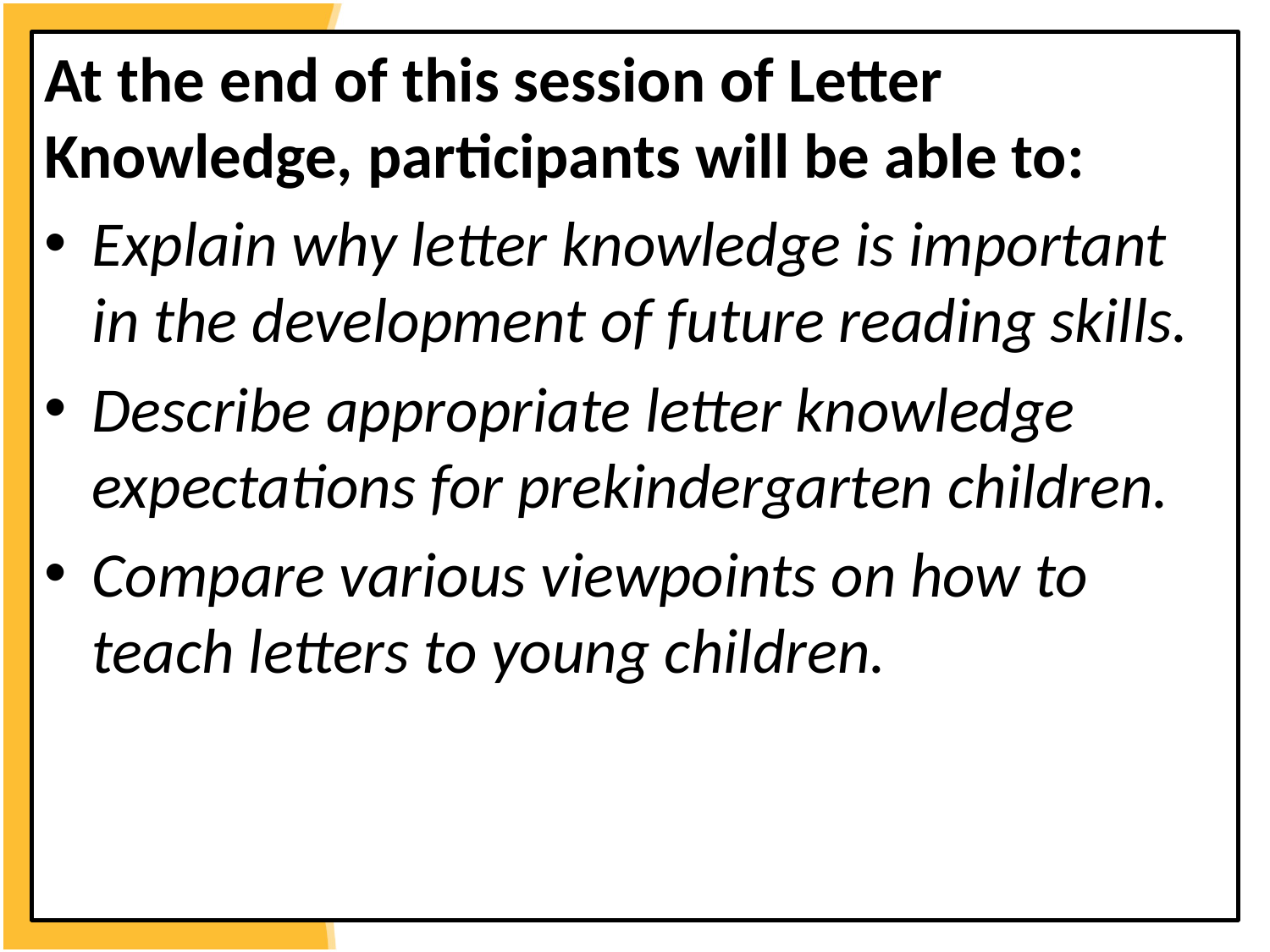

At the end of this session of Letter Knowledge, participants will be able to:
Explain why letter knowledge is important in the development of future reading skills.
Describe appropriate letter knowledge expectations for prekindergarten children.
Compare various viewpoints on how to teach letters to young children.